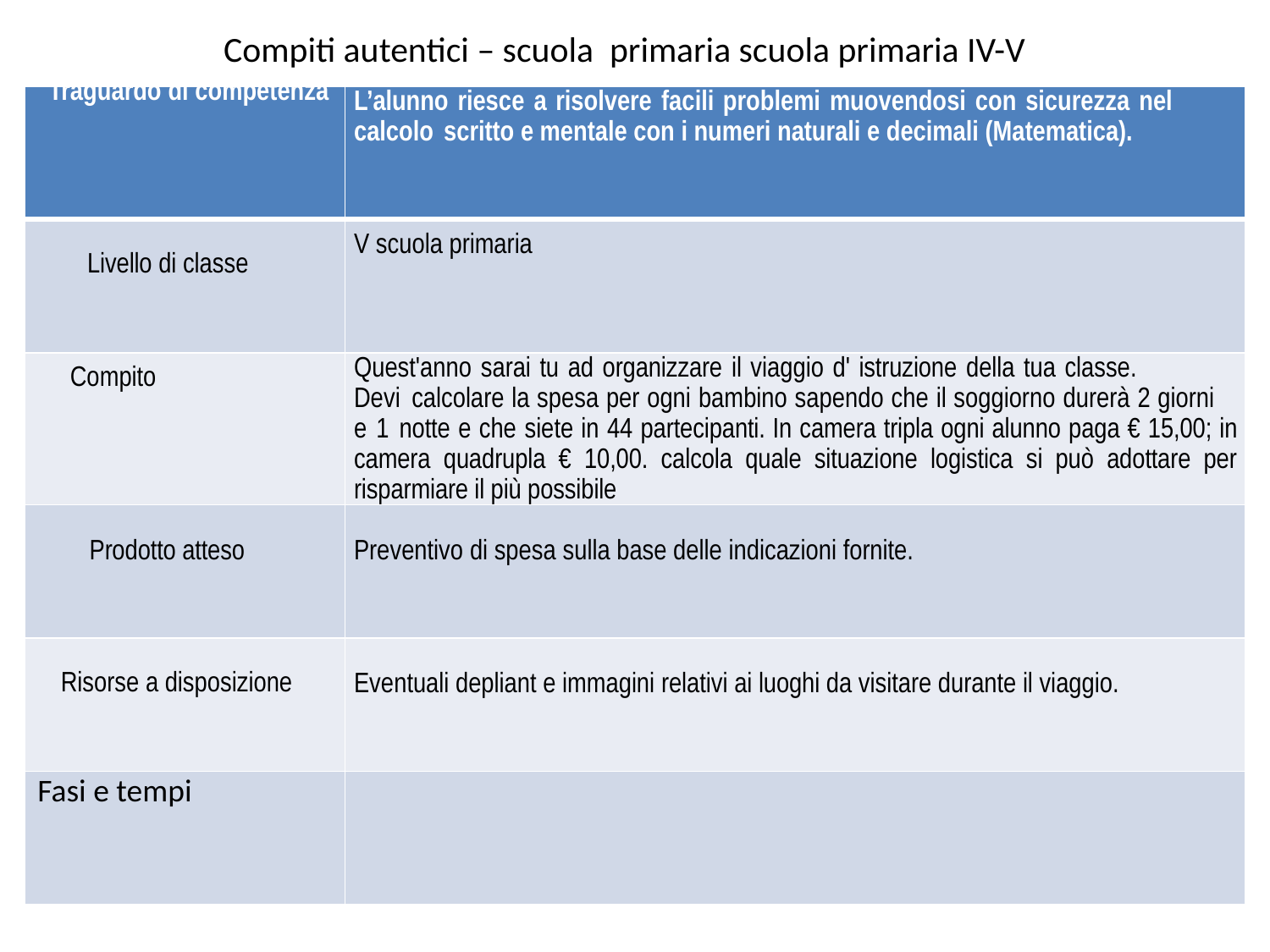

# Compiti autentici – scuola  primaria scuola primaria IV-V
| Traguardo di competenza | L’alunno riesce a risolvere facili problemi muovendosi con sicurezza nel calcolo scritto e mentale con i numeri naturali e decimali (Matematica). |
| --- | --- |
| Livello di classe | V scuola primaria |
| Compito | Quest'anno sarai tu ad organizzare il viaggio d' istruzione della tua classe. Devi calcolare la spesa per ogni bambino sapendo che il soggiorno durerà 2 giorni e 1 notte e che siete in 44 partecipanti. In camera tripla ogni alunno paga € 15,00; in camera quadrupla € 10,00. calcola quale situazione logistica si può adottare per risparmiare il più possibile |
| Prodotto atteso | Preventivo di spesa sulla base delle indicazioni fornite. |
| Risorse a disposizione | Eventuali depliant e immagini relativi ai luoghi da visitare durante il viaggio. |
| Fasi e tempi |  |